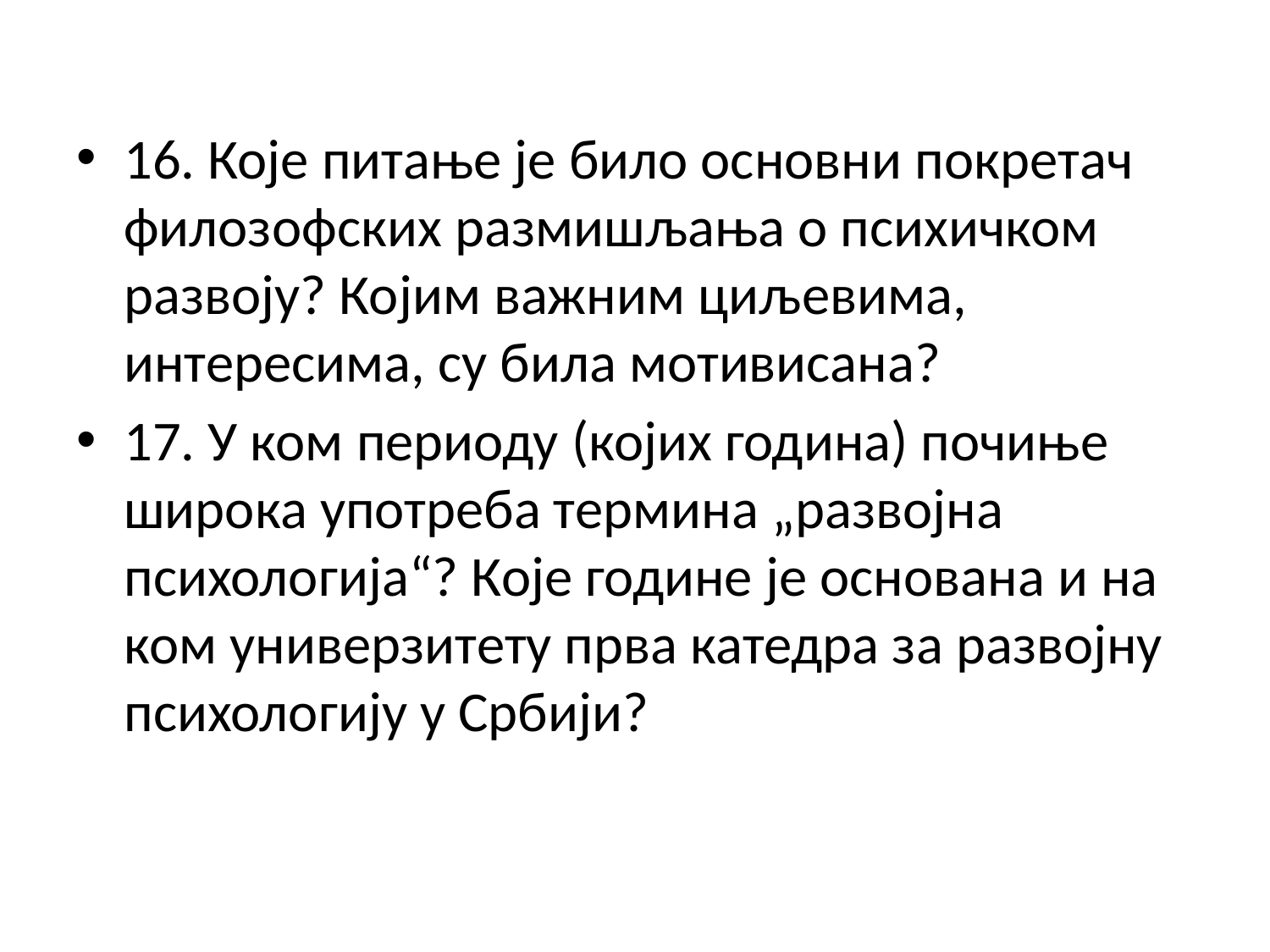

16. Које питање је било основни покретач филозофских размишљања о психичком развоју? Којим важним циљевима, интересима, су била мотивисана?
17. У ком периоду (којих година) почиње широка употреба термина „развојна психологија“? Које године је основана и на ком универзитету прва катедра за развојну психологију у Србији?